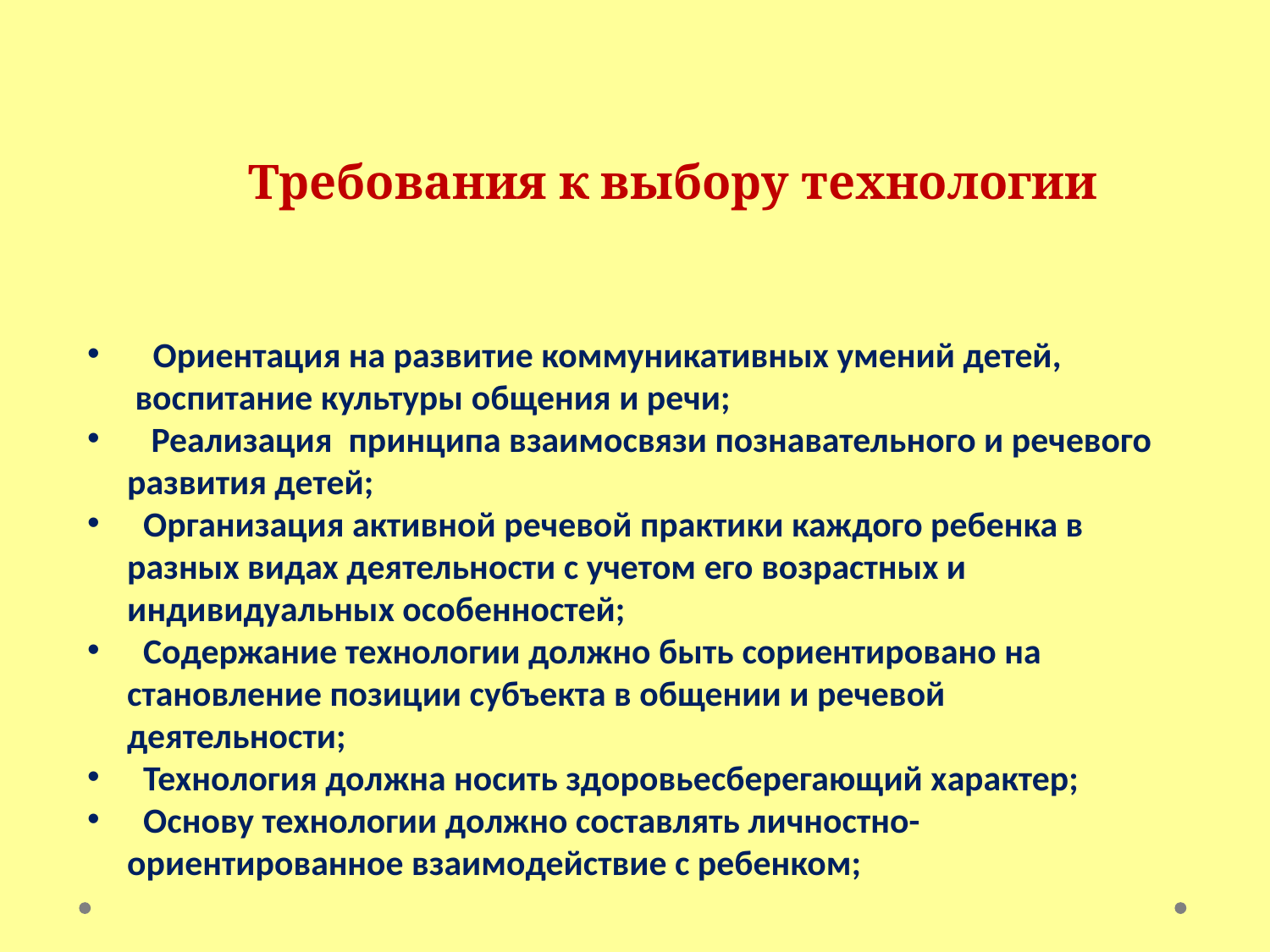

Требования к выбору технологии

  Ориентация на развитие коммуникативных умений детей,   воспитание культуры общения и речи;
   Реализация  принципа взаимосвязи познавательного и речевого развития детей;
  Организация активной речевой практики каждого ребенка в разных видах деятельности с учетом его возрастных и индивидуальных особенностей;
  Содержание технологии должно быть сориентировано на становление позиции субъекта в общении и речевой деятельности;
  Технология должна носить здоровьесберегающий характер;
  Основу технологии должно составлять личностно-ориентированное взаимодействие с ребенком;